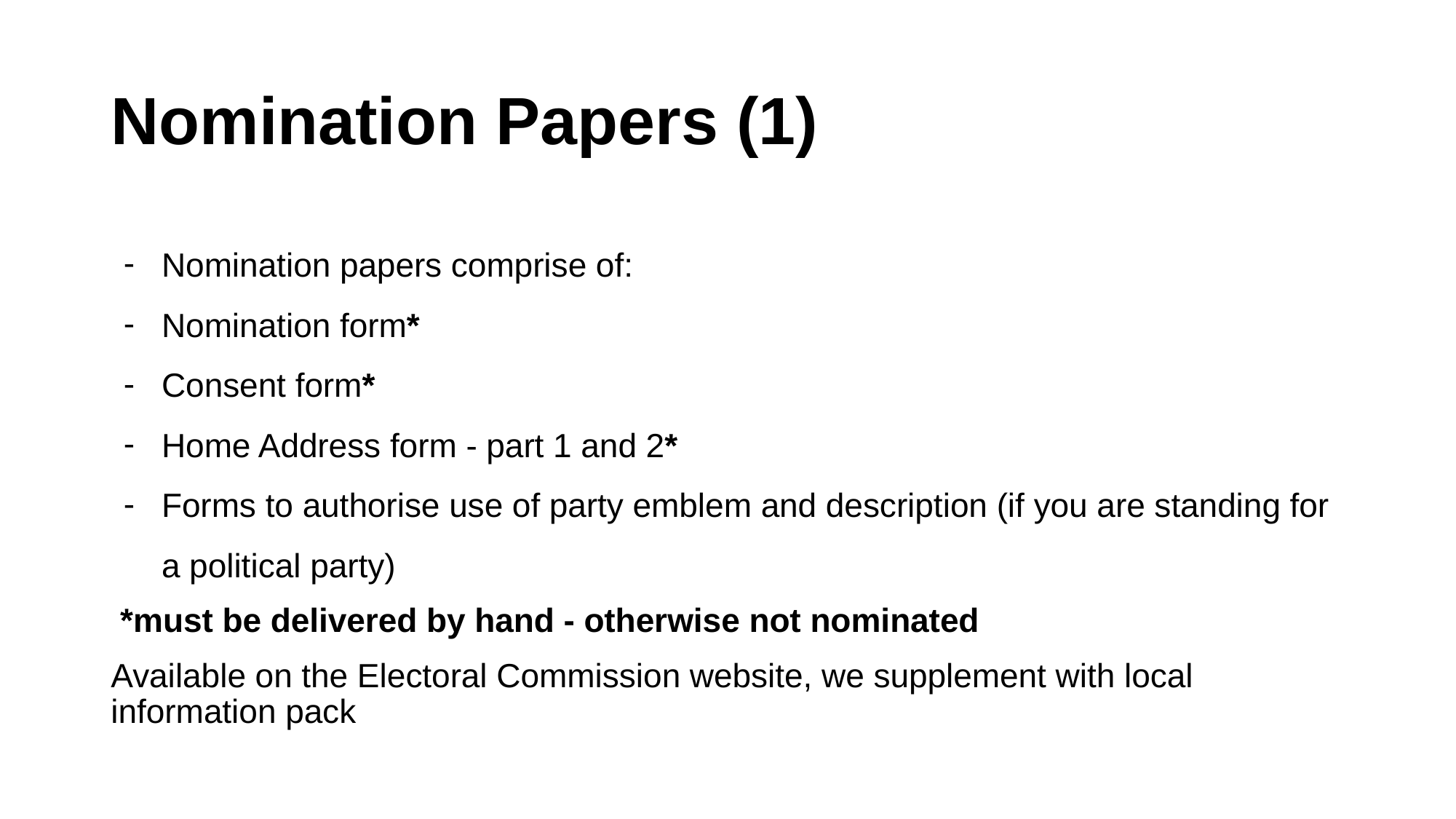

# Nomination Papers (1)
Nomination papers comprise of:
Nomination form*
Consent form*
Home Address form - part 1 and 2*
Forms to authorise use of party emblem and description (if you are standing for a political party)
 *must be delivered by hand - otherwise not nominated
Available on the Electoral Commission website, we supplement with local information pack